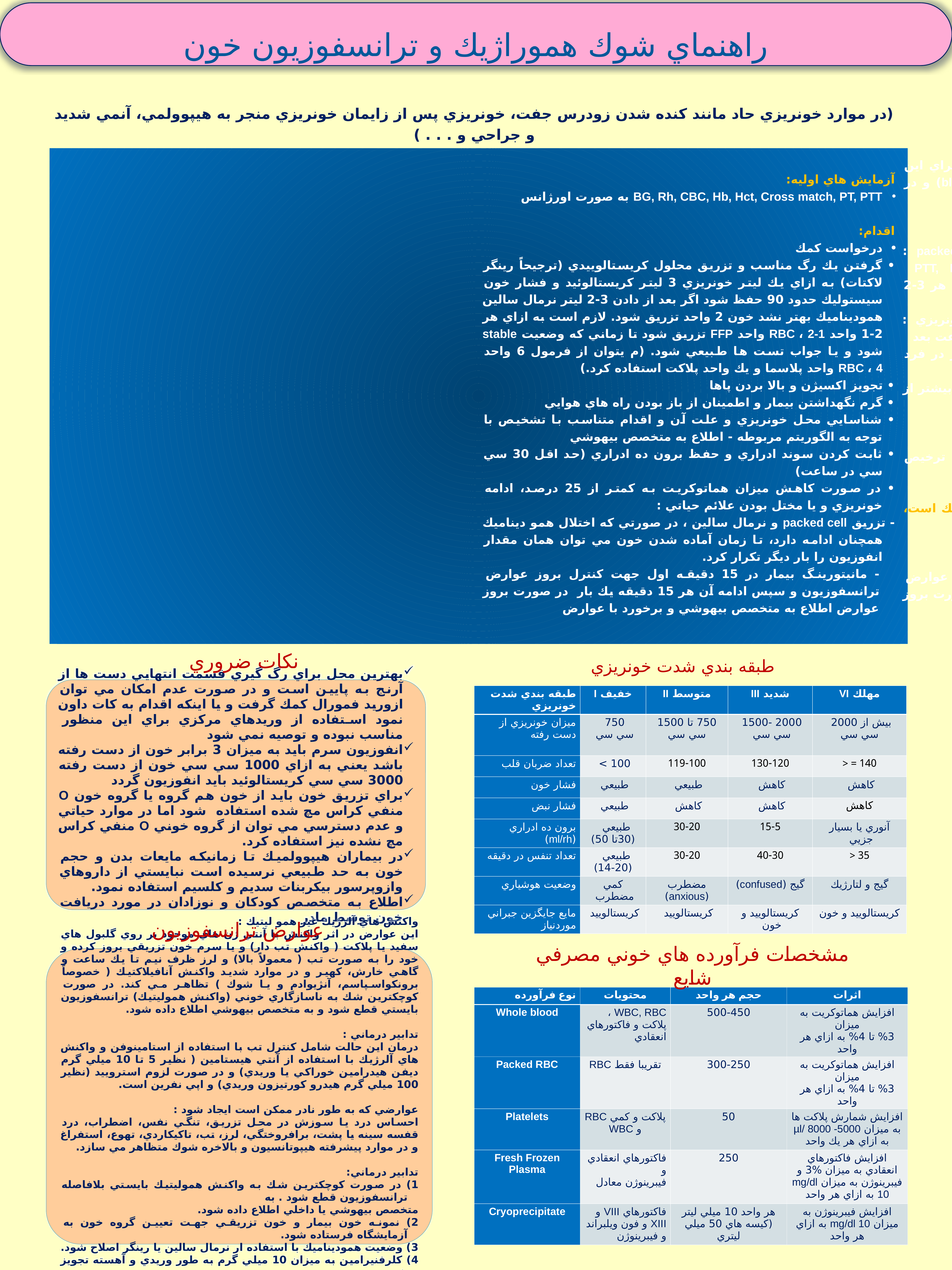

راهنماي شوك هموراژيك و ترانسفوزيون خون
(در موارد خونريزي حاد مانند كنده شدن زودرس جفت، خونريزي پس از زايمان خونريزي منجر به هيپوولمي، آنمي شديد و جراحي و . . . )

آزمايش هاي اوليه:
BG, Rh, CBC, Hb, Hct, Cross match, PT, PTT به صورت اورژانس

اقدام:
درخواست كمك
• گرفتن يك رگ مناسب و تزريق محلول كريستالوييدي (ترجيحاً رينگر لاكتات) به ازاي يك ليتر خونريزي 3 ليتر كريستالوئيد و فشار خون سيستوليك حدود 90 حفظ شود اگر بعد از دادن 3-2 ليتر نرمال سالين هموديناميك بهتر نشد خون 2 واحد تزريق شود. لازم است به ازاي هر 2-1 واحد RBC ، 2-1 واحد FFP تزريق شود تا زماني كه وضعيت stable شود و يا جواب تست ها طبيعي شود. (م يتوان از فرمول 6 واحد RBC ، 4 واحد پلاسما و يك واحد پلاكت استفاده كرد.)
• تجويز اكسيژن و بالا بردن پاها
• گرم نگهداشتن بيمار و اطمينان از باز بودن راه هاي هوايي
• شناسايي محل خونريزي و علت آن و اقدام متناسب با تشخيص با توجه به الگوريتم مربوطه - اطلاع به متخصص بيهوشي
• ثابت كردن سوند ادراري و حفظ برون ده ادراري (حد اقل 30 سي سي در ساعت)
• در صورت كاهش ميزان هماتوكريت به كمتر از 25 درصد، ادامه خونريزي و يا مختل بودن علائم حياتي :
	- تزريق packed cell و نرمال سالين ، در صورتي كه اختلال همو ديناميك همچنان ادامه دارد، تا زمان آماده شدن خون مي توان همان مقدار انفوزيون را بار ديگر تكرار كرد.
- مانيتورينگ بيمار در 15 دقيقه اول جهت كنترل بروز عوارض ترانسفوزيون و سپس ادامه آن هر 15 دقيقه يك بار  در صورت بروز عوارض اطلاع به متخصص بيهوشي و برخورد با عوارض
نكته: فراورده هاي خوني قبل از تجويز بايد گرم شوند. براي اين منظور بهتر است از دستگاه گرم كننده خون (blood warmer) و در موارد اورژانس از گرماي زير بغل استفاده شود.

آزمايش هاي بعدي:
در صورت تداوم خونريزي و يا تزريق بيش از 5 واحد packed cell  : كنترل فاكتورهاي انعقادي، فيبرينوژن، پلاكت، PTT, PT
نكته: در صورت وجود خونريزي از ساير محل ها به ازاي هر 3-2 واحد packed cell يك واحد FFP تزريق شود.
• در صورت شمارش پلاكت زير 50/000 و تداوم خونريزي :
تزريق 10- 5 واحد پلاكت و شمارش مجدد پلاكت در 72 ساعت بعد
نكته: در صورت تزريق پلاكت و cryoprecipitate ناسازگار در فرد ارهاش منفي، آمپول روگام تزريق شود.
در صورت فيبرينوژن كمتر از mg/dl 100 يا aPTT, PT و INR بيشتر از 1/5 برابر:
 2-1 ويال فيبرينوژن به صورت وريدي آهسته تزريق شود.
CBC بعد از 6 ساعت كنترل شود.
حداقل 24 ساعت پس از دريافت خون با نظر متخصص ترخيص شود.

در مواردي كه مادر خونريزي شديد ندارد ولي به شدت آنميك است، اقدامات زير انجام شود:
BG, Rh, Hb, Hct, Cross match
 تزريق packed cell  و نرمال سالين
 مانيتورينگ بيمار در 15 دقيقه اول جهت كنترل بروز عوارض ترانسفوزيون و سپس ادامه آن هر 15 دقيقه يك بار-در صورت بروز عوارض اطلاع به متخصص بيهوشي و برخورد با عوارض
 CBC بعد از 6 ساعت كنترل شود.
نكات ضروري
طبقه بندي شدت خونريزي
بهترين محل براي رگ گيري قسمت انتهايي دست ها از آرنج به پايين است و در صورت عدم امكان مي توان ازوريد فمورال كمك گرفت و يا اينكه اقدام به كات داون نمود استفاده از وريدهاي مركزي براي اين منظور مناسب نبوده و توصيه نمي شود
انفوزيون سرم بايد به ميزان 3 برابر خون از دست رفته باشد يعني به ازاي 1000 سي سي خون از دست رفته 3000 سي سي كريستالوئيد بايد انفوزيون گردد
براي تزريق خون بايد از خون هم گروه يا گروه خون O منفي كراس مچ شده استفاده  شود اما در موارد حياتي و عدم دسترسي مي توان از گروه خوني O منفي كراس مچ نشده نيز استفاده كرد.
در بيماران هيپوولميك تا زمانيكه مايعات بدن و حجم خون به حد طبيعي نرسيده است نبايستي از داروهاي وازوپرسور بيكربنات سديم و كلسيم استفاده نمود.
اطلاع به متخصص كودكان و نوزادان در مورد دريافت خون توسط مادر
| طبقه بندي شدت خونريزي | خفيف I | متوسط II | شديد III | مهلك VI |
| --- | --- | --- | --- | --- |
| ميزان خونريزي از دست رفته | 750 سي سي | 750 تا 1500 سي سي | 2000 -1500 سي سي | بيش از 2000 سي سي |
| تعداد ضربان قلب | 100 > | 119-100 | 130-120 | 140 = < |
| فشار خون | طبيعي | طبيعي | كاهش | كاهش |
| فشار نبض | طبيعي | كاهش | كاهش | كاهش |
| برون ده ادراري (ml/rh) | طبيعي (30تا 50) | 30-20 | 15-5 | آنوري يا بسيار جزيي |
| تعداد تنفس در دقيقه | طبيعي (20-14) | 30-20 | 40-30 | 35 < |
| وضعيت هوشياري | كمي مضطرب | مضطرب (anxious) | گيج (confused) | گيج و لتارژيك |
| مايع جايگزين جبراني موردنياز | كريستالوييد | كريستالوييد | كريستالوييد و خون | كريستالوييد و خون |
عوارض ترانسفوزيون
واكنش هاي آلرژيك غير همو ليتيك :
اين عوارض در اثر واكنش با آنتي ژن هاي موجود بر روي گلبول هاي سفيد يا پلاكت ( واكنش تب دار) و يا سرم خون تزريقي بروز كرده و خود را به صورت تب ( معمولاً بالا) و لرز ظرف نيم تا يك ساعت و گاهي خارش، كهير و در موارد شديد واكنش آنافيلاكتيك ( خصوصاً برونكواسپاسم، آنژيوادم و يا شوك ) تظاهر مي كند. در صورت كوچكترين شك به ناسازگاري خوني (واكنش هموليتيك) ترانسفوزيون بايستي قطع شود و به متخصص بيهوشي اطلاع داده شود.

تدابير درماني :
درمان اين حالت شامل كنترل تب با استفاده از استامينوفن و واكنش هاي آلرژيك با استفاده از آنتي هيستامين ( نظير 5 تا 10 ميلي گرم ديفن هيدرامين خوراكي يا وريدي) و در صورت لزوم استروييد (نظير 100 ميلي گرم هيدرو كورتيزون وريدي) و اپي نفرين است.

عوارضي كه به طور نادر ممكن است ايجاد شود :
احساس درد يا سوزش در محل تزريق، تنگي نفس، اضطراب، درد قفسه سينه يا پشت، برافروختگي، لرز، تب، تاكيكاردي، تهوع، استفراغ و در موارد پيشرفته هيپوتانسيون و بالاخره شوك متظاهر مي سازد.

تدابير درماني:
1) در صورت كوچكترين شك به واكنش هموليتيك بايستي بلافاصله ترانسفوزيون قطع شود . به
متخصص بيهوشي يا داخلي اطلاع داده شود.
2) نمونه خون بيمار و خون تزريقي جهت تعيين گروه خون به آزمايشگاه فرستاده شود.
3) وضعيت هموديناميك با استفاده ار نرمال سالين يا رينگر اصلاح شود.
4) كلرفنيرامين به ميزان 10 ميلي گرم به طور وريدي و آهسته تجويز شود.
مشخصات فرآورده هاي خوني مصرفي شايع
| نوع فرآورده | محتويات | حجم هر واحد | اثرات |
| --- | --- | --- | --- |
| Whole blood | WBC, RBC ،‌ پلاكت و فاكتورهاي انعقادي | 500-450 | افزايش هماتوكريت به ميزان %3 تا 4% به ازاي هر واحد |
| Packed RBC | تقريبا فقط RBC | 300-250 | افزايش هماتوكريت به ميزان %3 تا 4% به ازاي هر واحد |
| Platelets | پلاكت و كمي RBC و WBC | 50 | افزايش شمارش پلاكت ها به ميزان µl/ 8000 -5000 به ازاي هر يك واحد |
| Fresh Frozen Plasma | فاكتورهاي انعقادي و فيبرينوژن معادل | 250 | افزايش فاكتورهاي انعقادي به ميزان %3 و فيبرينوژن به ميزان mg/dl 10 به ازاي هر واحد |
| Cryoprecipitate | فاكتورهاي VIII و XIII و فون ويلبراند و فيبرينوژن | هر واحد 10 ميلي ليتر (كيسه هاي 50 ميلي ليتري | افزايش فيبرينوژن به ميزان mg/dl 10 به ازاي هر واحد |